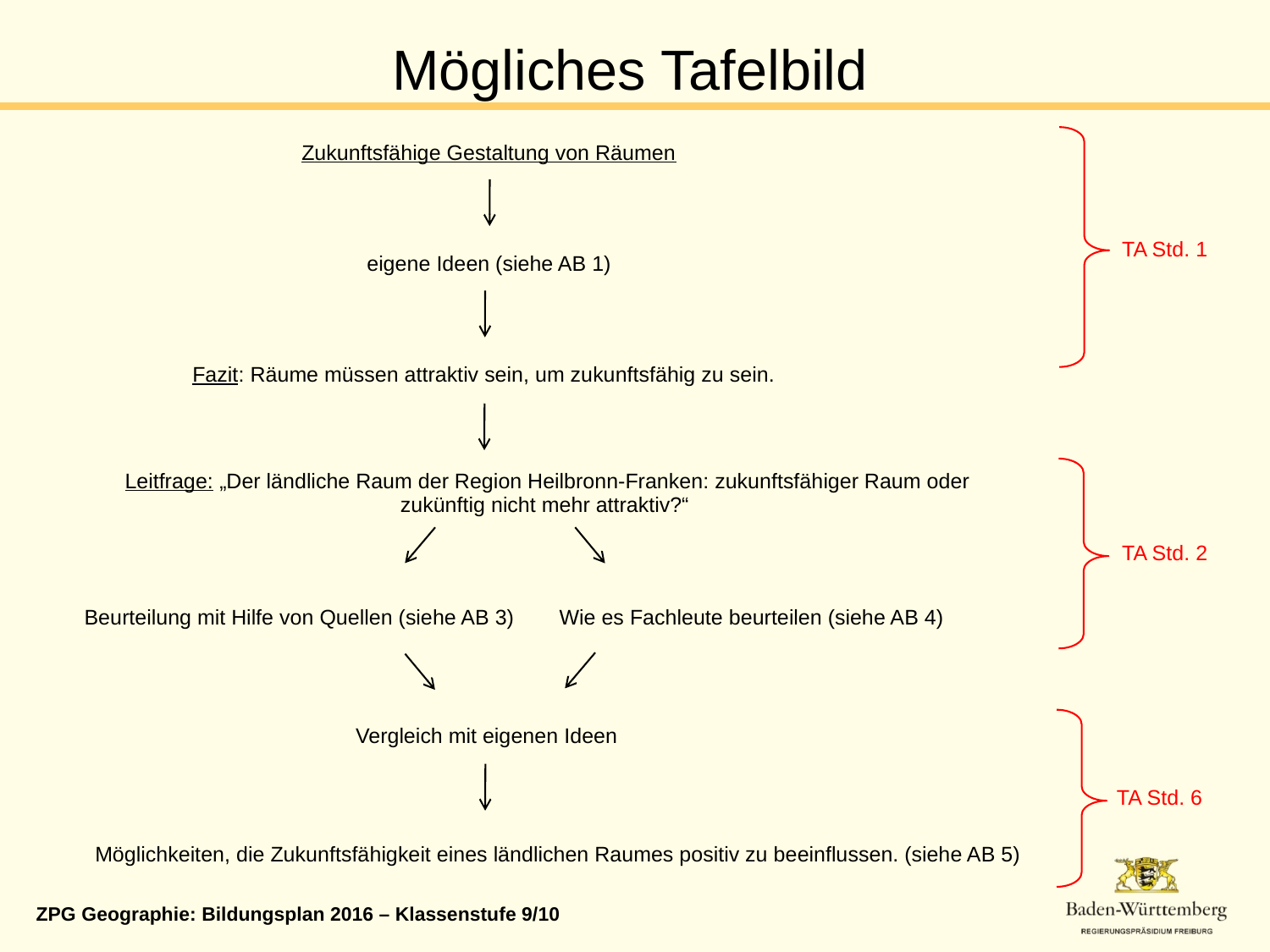

# Mögliches Tafelbild
| Zukunftsfähige Gestaltung von Räumen |  |
| --- | --- |
|  |  |
| eigene Ideen (siehe AB 1) |  |
|  |  |
| Fazit: Räume müssen attraktiv sein, um zukunftsfähig zu sein. |  |
|  |  |
| Leitfrage: „Der ländliche Raum der Region Heilbronn-Franken: zukunftsfähiger Raum oder zukünftig nicht mehr attraktiv?“ |  |
|  |  |
| Beurteilung mit Hilfe von Quellen (siehe AB 3) | Wie es Fachleute beurteilen (siehe AB 4) |
|  |  |
| Vergleich mit eigenen Ideen |  |
|  |  |
| Möglichkeiten, die Zukunftsfähigkeit eines ländlichen Raumes positiv zu beeinflussen. (siehe AB 5) |  |

TA Std. 1

TA Std. 2

TA Std. 6